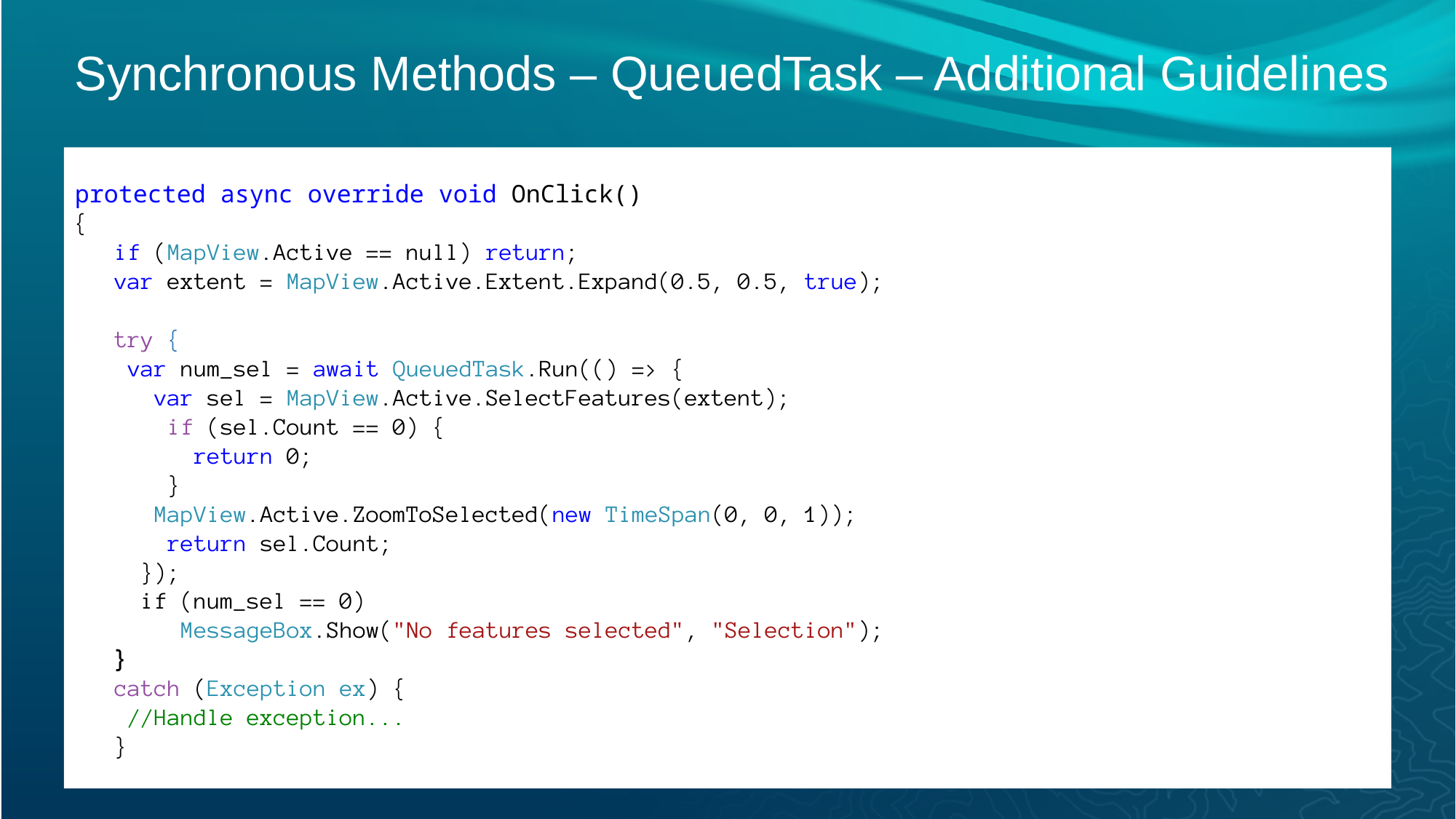

# Synchronous Methods – QueuedTask – Additional Guidelines

protected async override void OnClick()
{
   if (MapView.Active == null) return;
   var extent = MapView.Active.Extent.Expand(0.5, 0.5, true);

   try {
    var num_sel = await QueuedTask.Run(() => {
      var sel = MapView.Active.SelectFeatures(extent);
       if (sel.Count == 0) {
         return 0;
       }
      MapView.Active.ZoomToSelected(new TimeSpan(0, 0, 1));
       return sel.Count;
     });
     if (num_sel == 0)
        MessageBox.Show("No features selected", "Selection");
   }
   catch (Exception ex) {
    //Handle exception...
   }